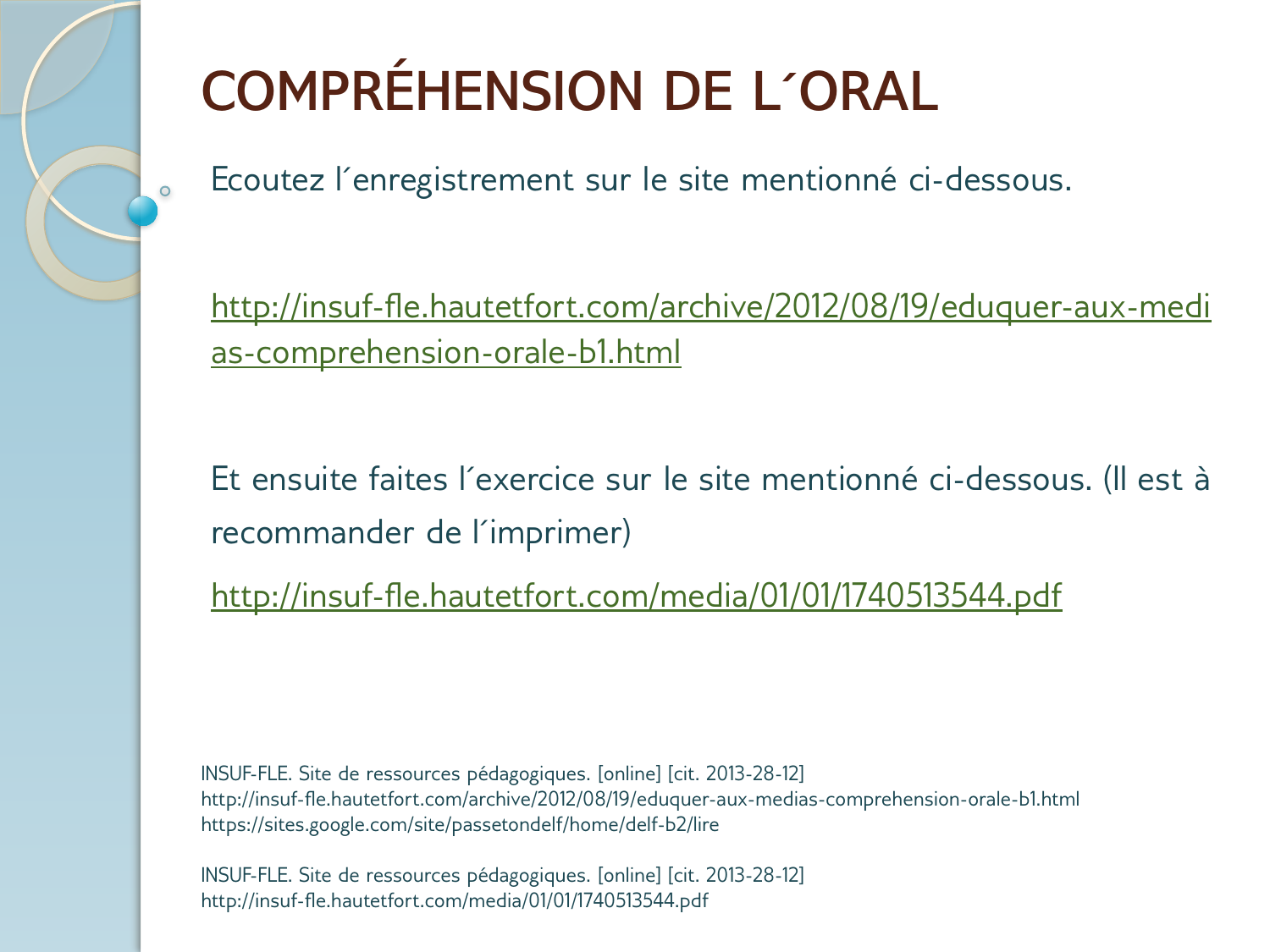

# COMPRÉHENSION DE L´ORAL
Ecoutez l´enregistrement sur le site mentionné ci-dessous.

http://insuf-fle.hautetfort.com/archive/2012/08/19/eduquer-aux-medias-comprehension-orale-b1.html

Et ensuite faites l´exercice sur le site mentionné ci-dessous. (Il est à recommander de l´imprimer)
http://insuf-fle.hautetfort.com/media/01/01/1740513544.pdf

INSUF-FLE. Site de ressources pédagogiques. [online] [cit. 2013-28-12] http://insuf-fle.hautetfort.com/archive/2012/08/19/eduquer-aux-medias-comprehension-orale-b1.html https://sites.google.com/site/passetondelf/home/delf-b2/lire

INSUF-FLE. Site de ressources pédagogiques. [online] [cit. 2013-28-12] http://insuf-fle.hautetfort.com/media/01/01/1740513544.pdf